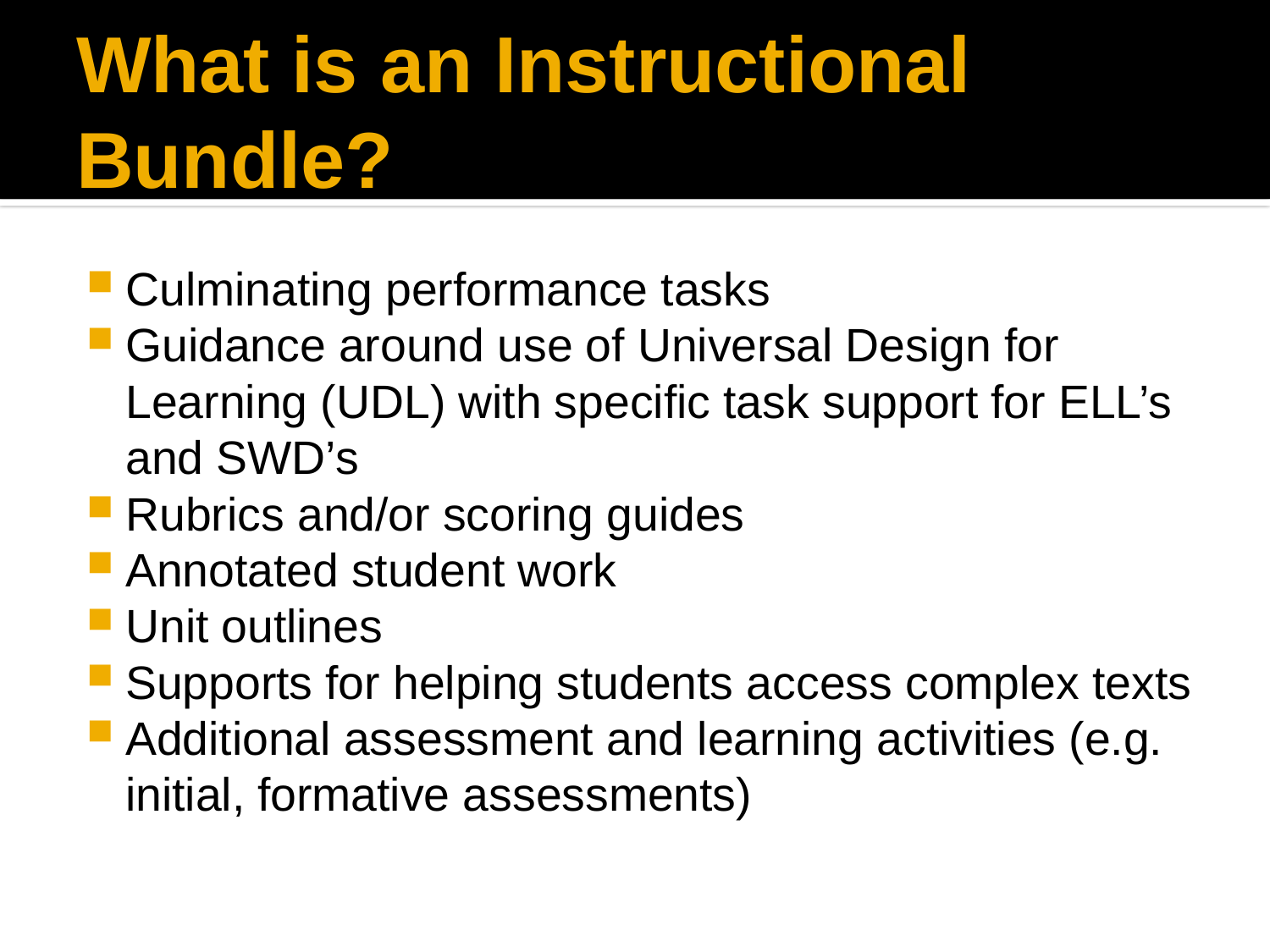

# What is an Instructional Bundle?
Culminating performance tasks
Guidance around use of Universal Design for Learning (UDL) with specific task support for ELL’s and SWD’s
Rubrics and/or scoring guides
Annotated student work
Unit outlines
Supports for helping students access complex texts
Additional assessment and learning activities (e.g. initial, formative assessments)